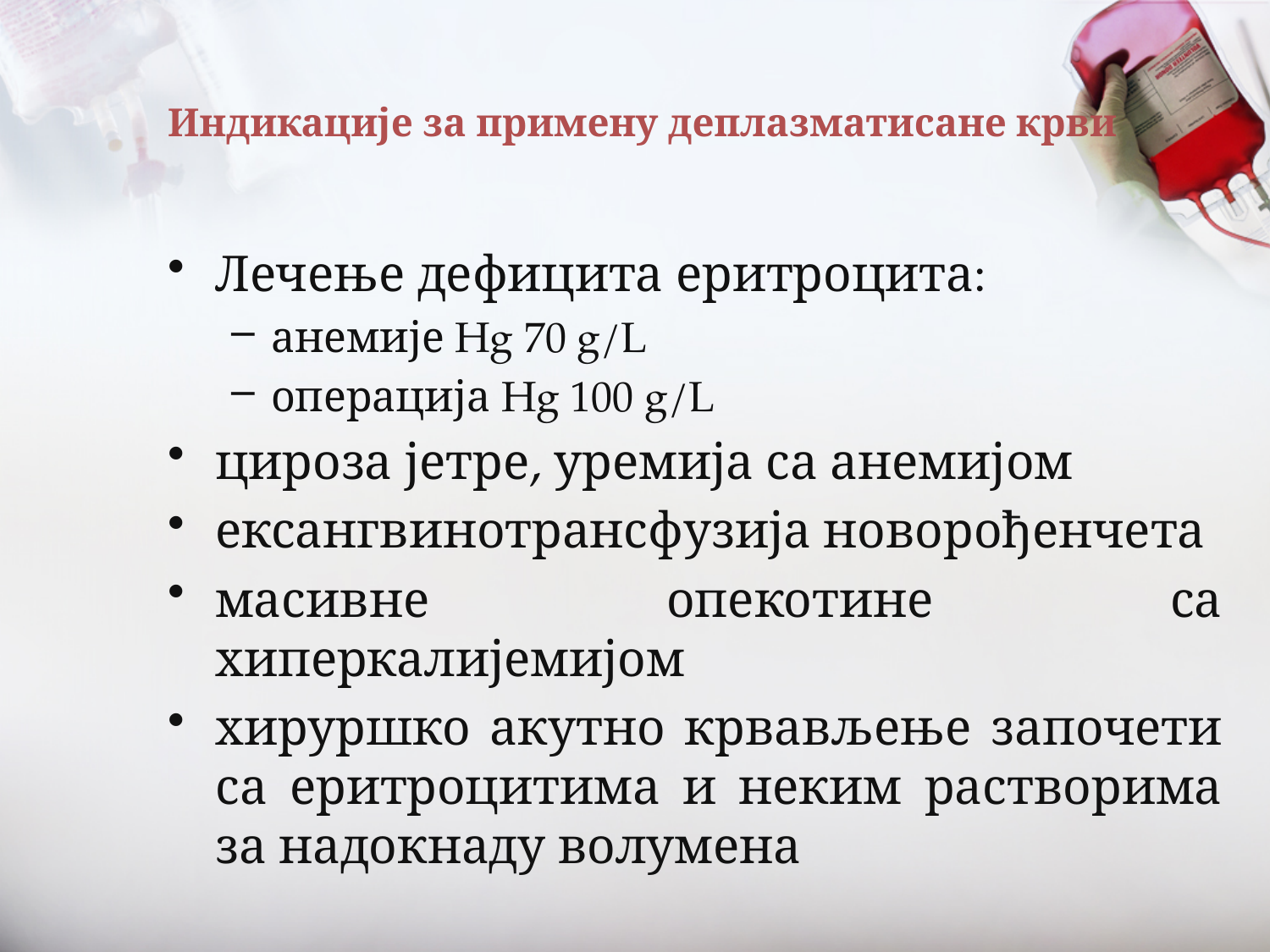

# Индикације за примену деплазматисане крви
Лечење дефицита еритроцита:
анемије Hg 70 g/L
операција Hg 100 g/L
цироза јетре, уремија са анемијом
ексангвинотрансфузија новорођенчета
масивне опекотине са хиперкалијемијом
хируршко акутно крвављење започети са еритроцитима и неким растворима за надокнаду волумена